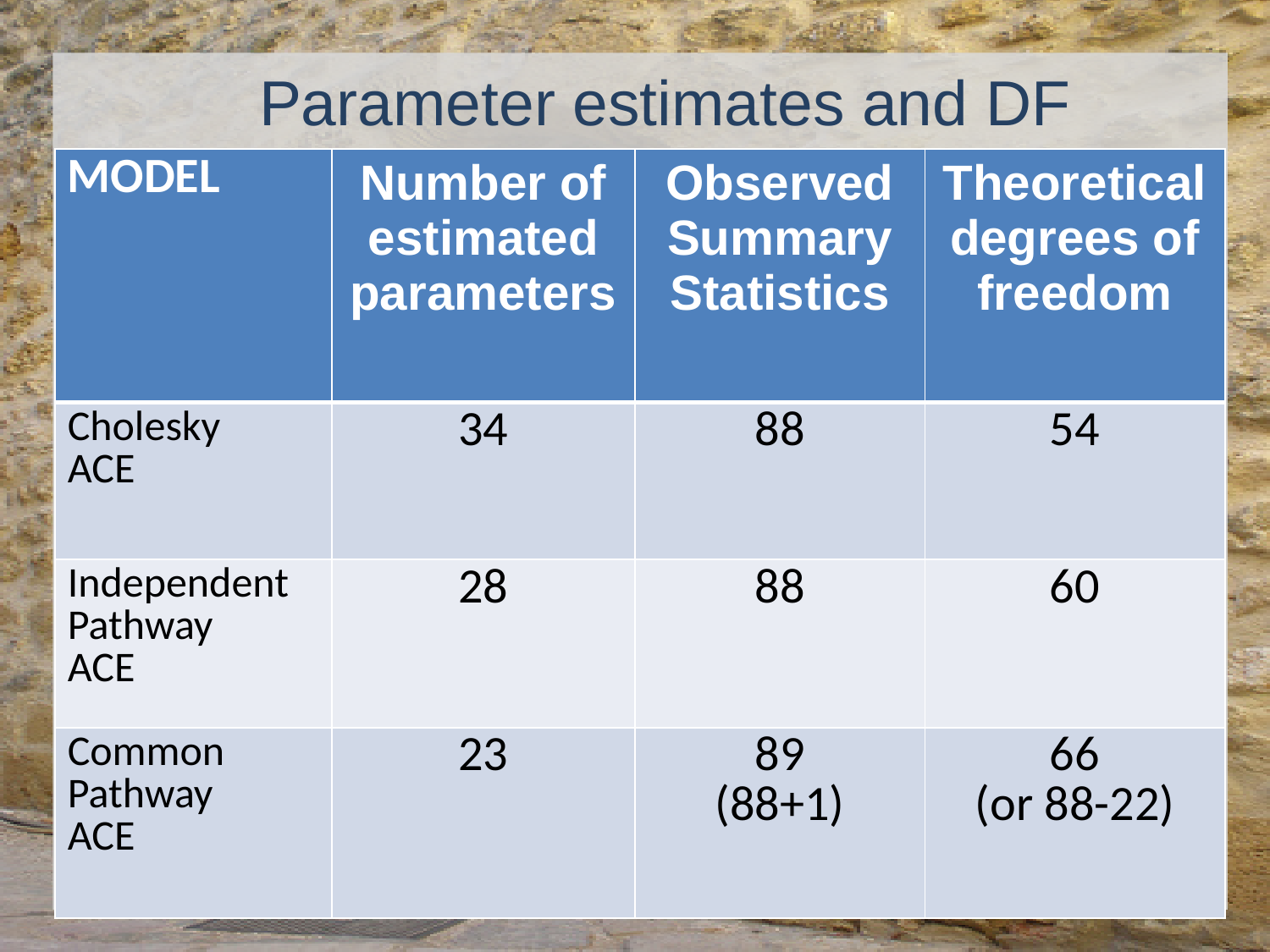

Parameter estimates and DF
| MODEL | Number of estimated parameters | Observed Summary Statistics | Theoretical degrees of freedom |
| --- | --- | --- | --- |
| Cholesky ACE | 34 | 88 | 54 |
| Independent Pathway ACE | 28 | 88 | 60 |
| Common Pathway ACE | 23 | 89 (88+1) | 66 (or 88-22) |